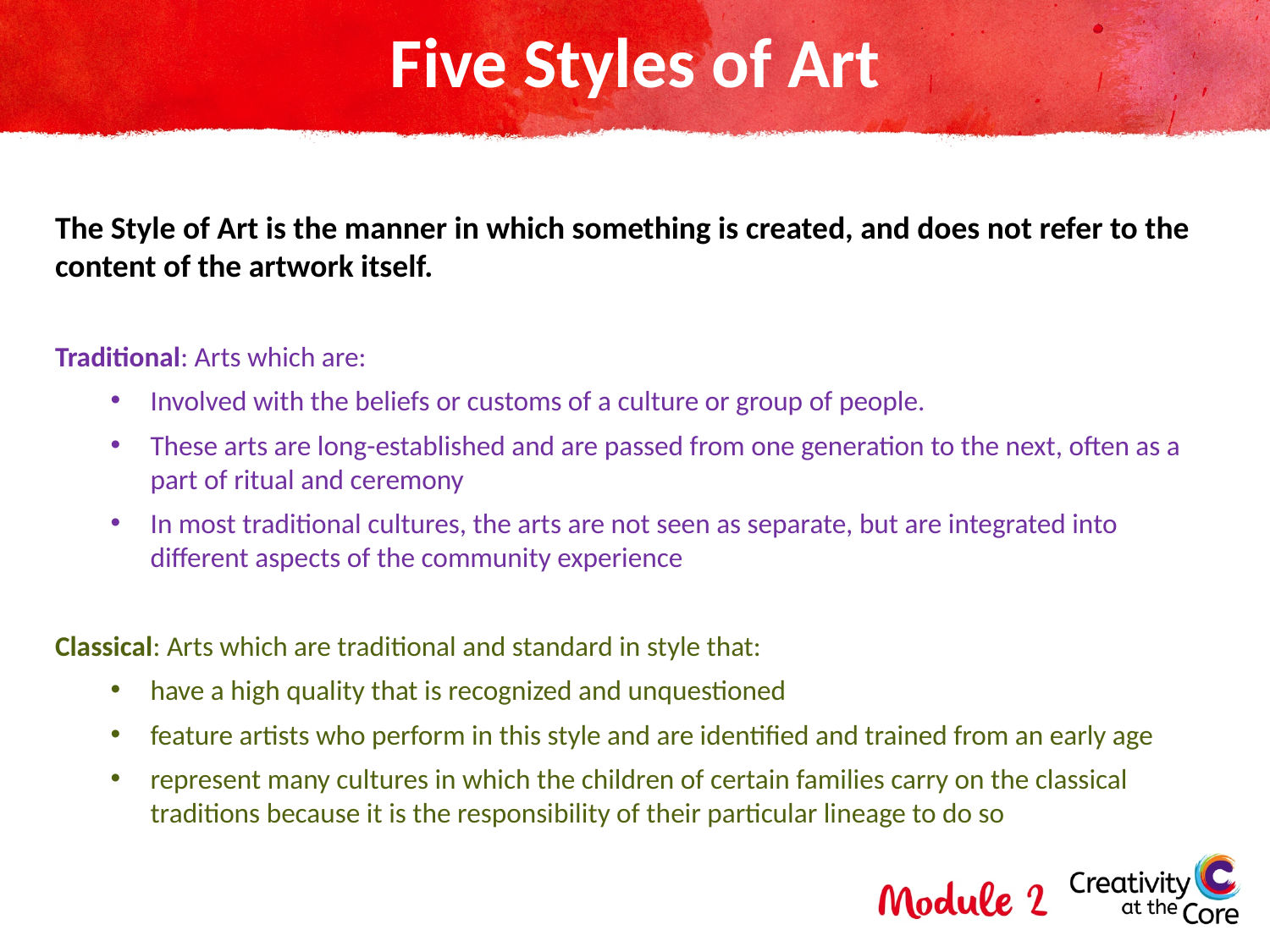

# Five Styles of Art
The Style of Art is the manner in which something is created, and does not refer to the content of the artwork itself.

Traditional: Arts which are:
Involved with the beliefs or customs of a culture or group of people.
These arts are long-established and are passed from one generation to the next, often as a part of ritual and ceremony
In most traditional cultures, the arts are not seen as separate, but are integrated into different aspects of the community experience

Classical: Arts which are traditional and standard in style that:
have a high quality that is recognized and unquestioned
feature artists who perform in this style and are identified and trained from an early age
represent many cultures in which the children of certain families carry on the classical traditions because it is the responsibility of their particular lineage to do so